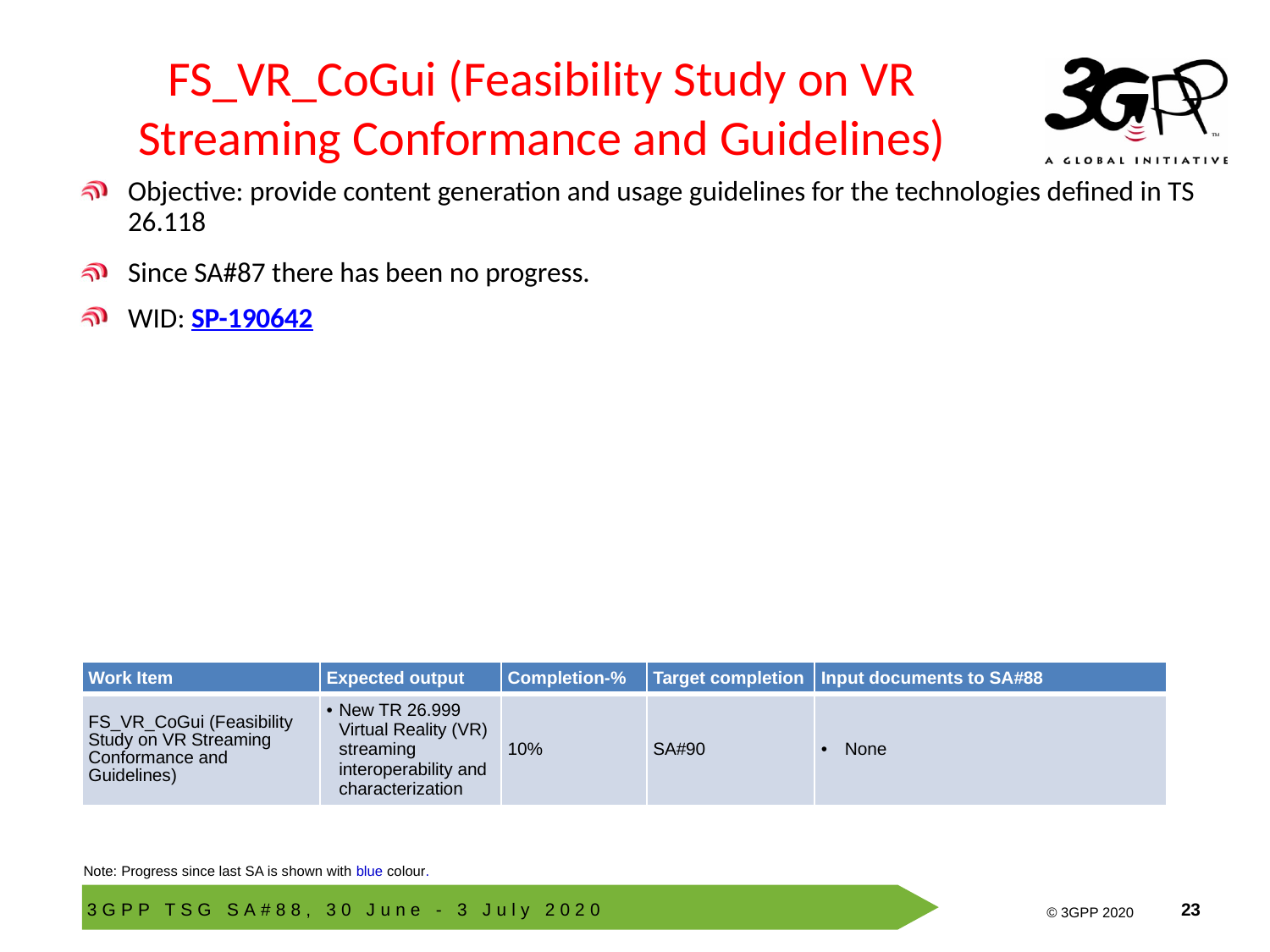

# FS_VR_CoGui (Feasibility Study on VR Streaming Conformance and Guidelines)
Objective: provide content generation and usage guidelines for the technologies defined in TS 26.118
Since SA#87 there has been no progress.
WID: SP-190642

| Work Item | Expected output | Completion-% | Target completion | Input documents to SA#88 |
| --- | --- | --- | --- | --- |
| FS\_VR\_CoGui (Feasibility Study on VR Streaming Conformance and Guidelines) | New TR 26.999 Virtual Reality (VR) streaming interoperability and characterization | 10% | SA#90 | None |
Note: Progress since last SA is shown with blue colour.